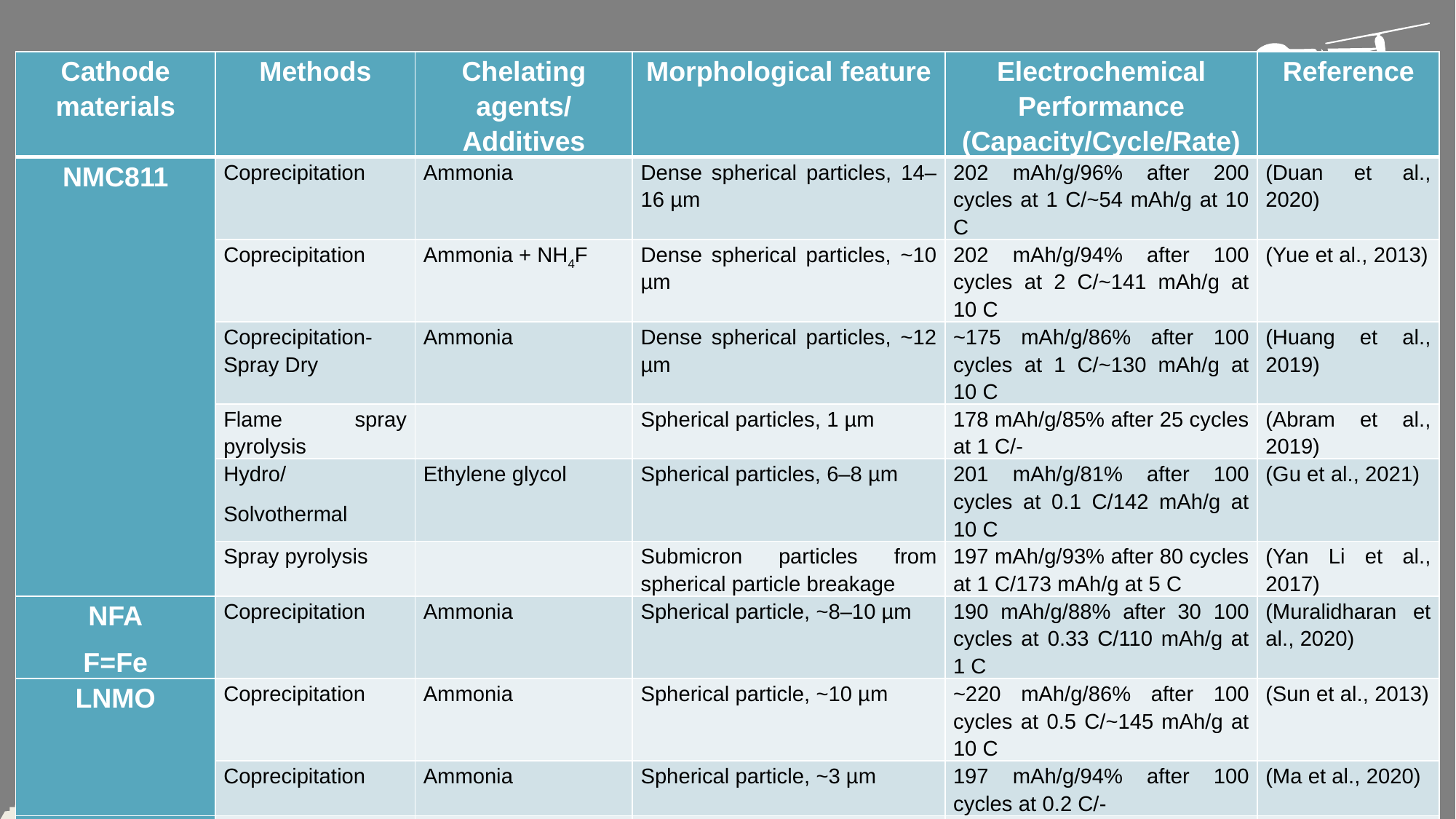

| Cathode materials | Methods | Chelating agents/ Additives | Morphological feature | Electrochemical Performance (Capacity/Cycle/Rate) | Reference |
| --- | --- | --- | --- | --- | --- |
| NMC811 | Coprecipitation | Ammonia | Dense spherical particles, 14–16 µm | 202 mAh/g/96% after 200 cycles at 1 C/~54 mAh/g at 10 C | (Duan et al., 2020) |
|  | Coprecipitation | Ammonia + NH4F | Dense spherical particles, ~10 µm | 202 mAh/g/94% after 100 cycles at 2 C/~141 mAh/g at 10 C | (Yue et al., 2013) |
|  | Coprecipitation-Spray Dry | Ammonia | Dense spherical particles, ~12 µm | ~175 mAh/g/86% after 100 cycles at 1 C/~130 mAh/g at 10 C | (Huang et al., 2019) |
|  | Flame spray pyrolysis |  | Spherical particles, 1 µm | 178 mAh/g/85% after 25 cycles at 1 C/- | (Abram et al., 2019) |
|  | Hydro/ Solvothermal | Ethylene glycol | Spherical particles, 6–8 µm | 201 mAh/g/81% after 100 cycles at 0.1 C/142 mAh/g at 10 C | (Gu et al., 2021) |
|  | Spray pyrolysis |  | Submicron particles from spherical particle breakage | 197 mAh/g/93% after 80 cycles at 1 C/173 mAh/g at 5 C | (Yan Li et al., 2017) |
| NFA F=Fe | Coprecipitation | Ammonia | Spherical particle, ~8–10 µm | 190 mAh/g/88% after 30 100 cycles at 0.33 C/110 mAh/g at 1 C | (Muralidharan et al., 2020) |
| LNMO | Coprecipitation | Ammonia | Spherical particle, ~10 µm | ~220 mAh/g/86% after 100 cycles at 0.5 C/~145 mAh/g at 10 C | (Sun et al., 2013) |
|  | Coprecipitation | Ammonia | Spherical particle, ~3 µm | 197 mAh/g/94% after 100 cycles at 0.2 C/- | (Ma et al., 2020) |
| LNO | Coprecipitation | Ammonia | Spherical particle | 216 mAh/g/80% after 200 cycles at 1 C/121 mAh/g at 5 C | (Mu et al., 2020) |